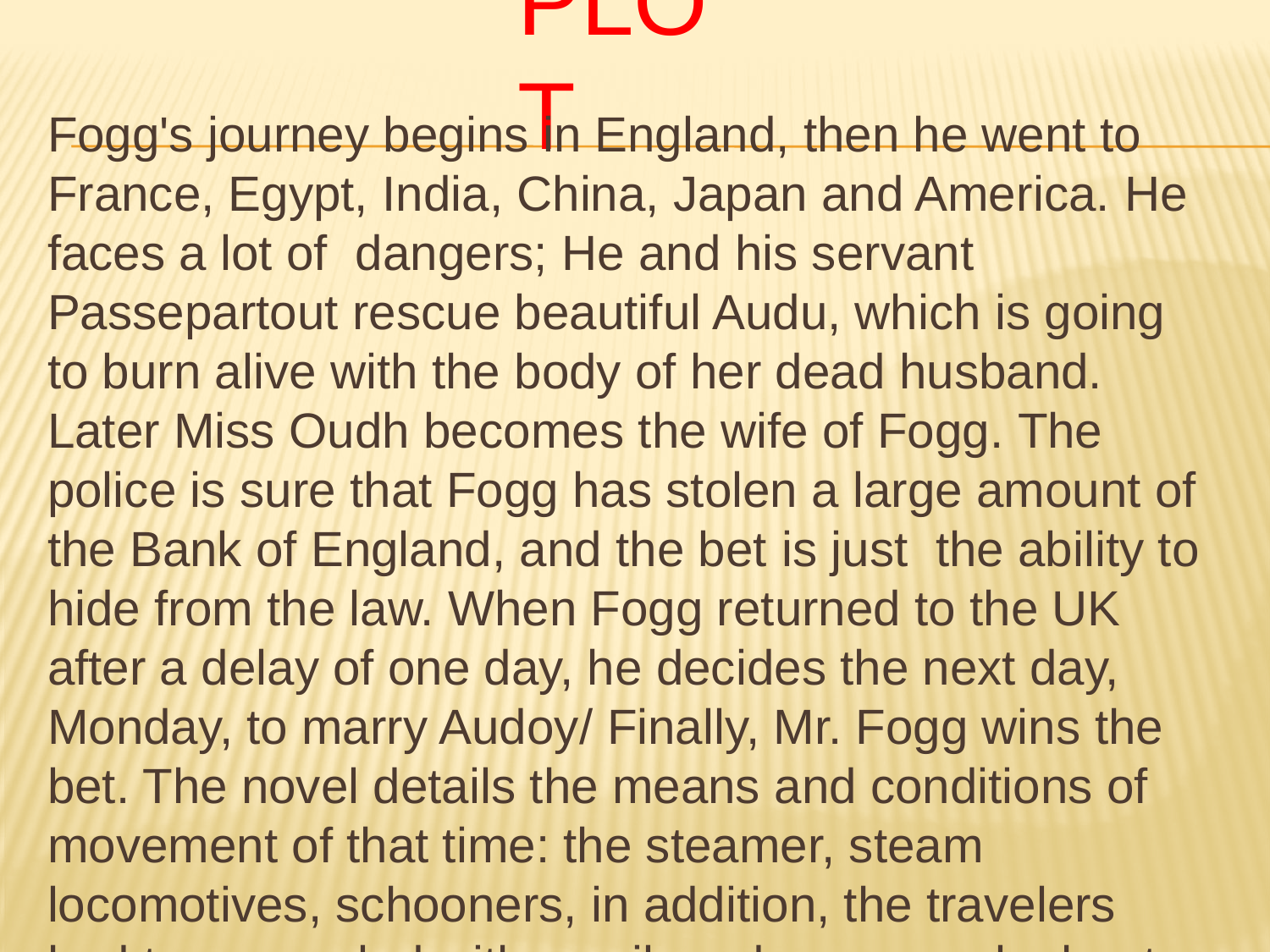

# plot
Fogg's journey begins in England, then he went to France, Egypt, India, China, Japan and America. He faces a lot of  dangers; He and his servant Passepartout rescue beautiful Audu, which is going to burn alive with the body of her dead husband. Later Miss Oudh becomes the wife of Fogg. The police is sure that Fogg has stolen a large amount of the Bank of England, and the bet is just  the ability to hide from the law. When Fogg returned to the UK after a delay of one day, he decides the next day, Monday, to marry Audoy/ Finally, Mr. Fogg wins the bet. The novel details the means and conditions of movement of that time: the steamer, steam locomotives, schooners, in addition, the travelers had to use a sled with a sail, and even an elephant